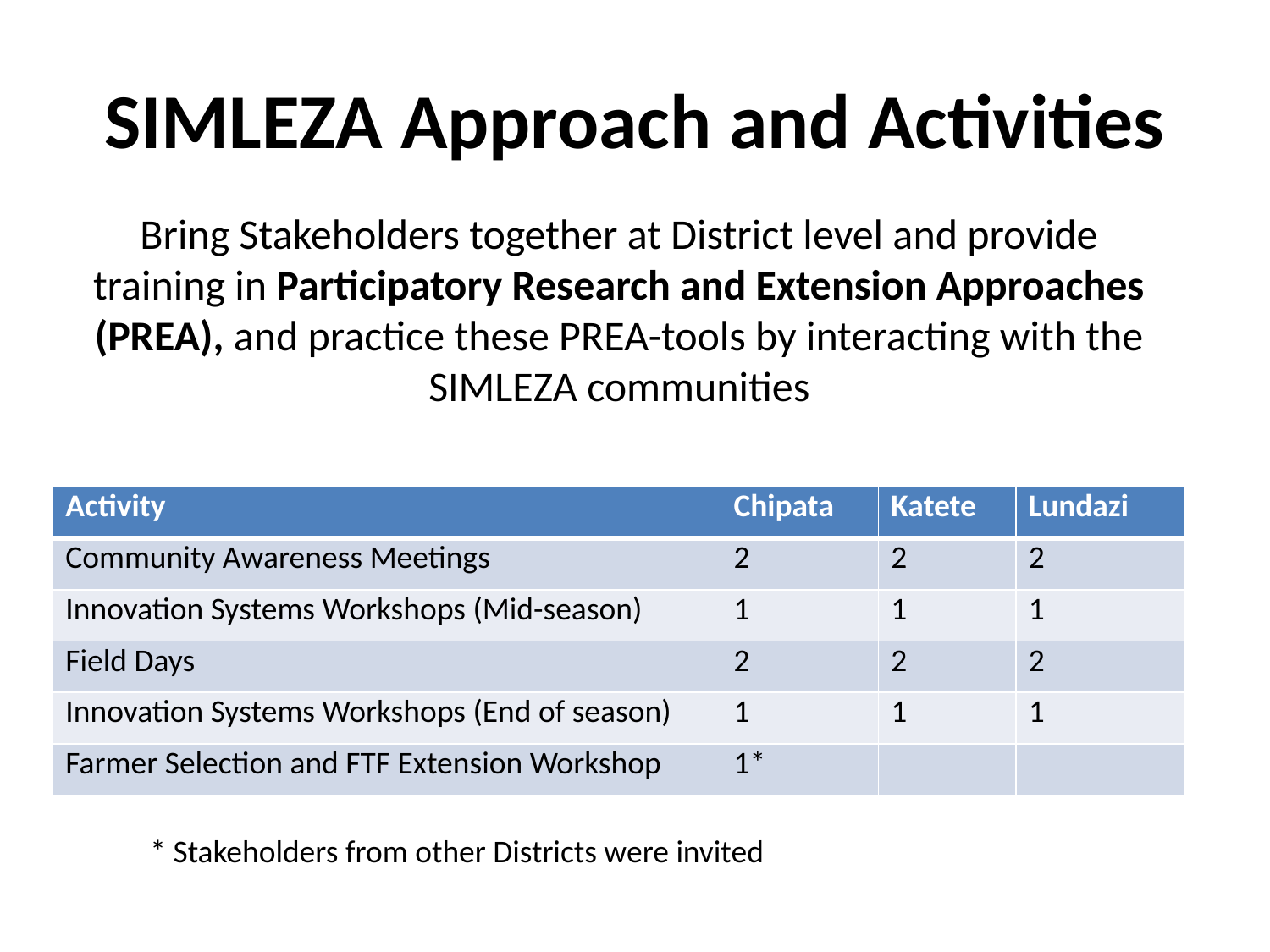

# SIMLEZA Approach and Activities
Bring Stakeholders together at District level and provide training in Participatory Research and Extension Approaches (PREA), and practice these PREA-tools by interacting with the SIMLEZA communities

| Activity | Chipata | Katete | Lundazi |
| --- | --- | --- | --- |
| Community Awareness Meetings | 2 | 2 | 2 |
| Innovation Systems Workshops (Mid-season) | 1 | 1 | 1 |
| Field Days | 2 | 2 | 2 |
| Innovation Systems Workshops (End of season) | 1 | 1 | 1 |
| Farmer Selection and FTF Extension Workshop | 1\* |  |  |
* Stakeholders from other Districts were invited